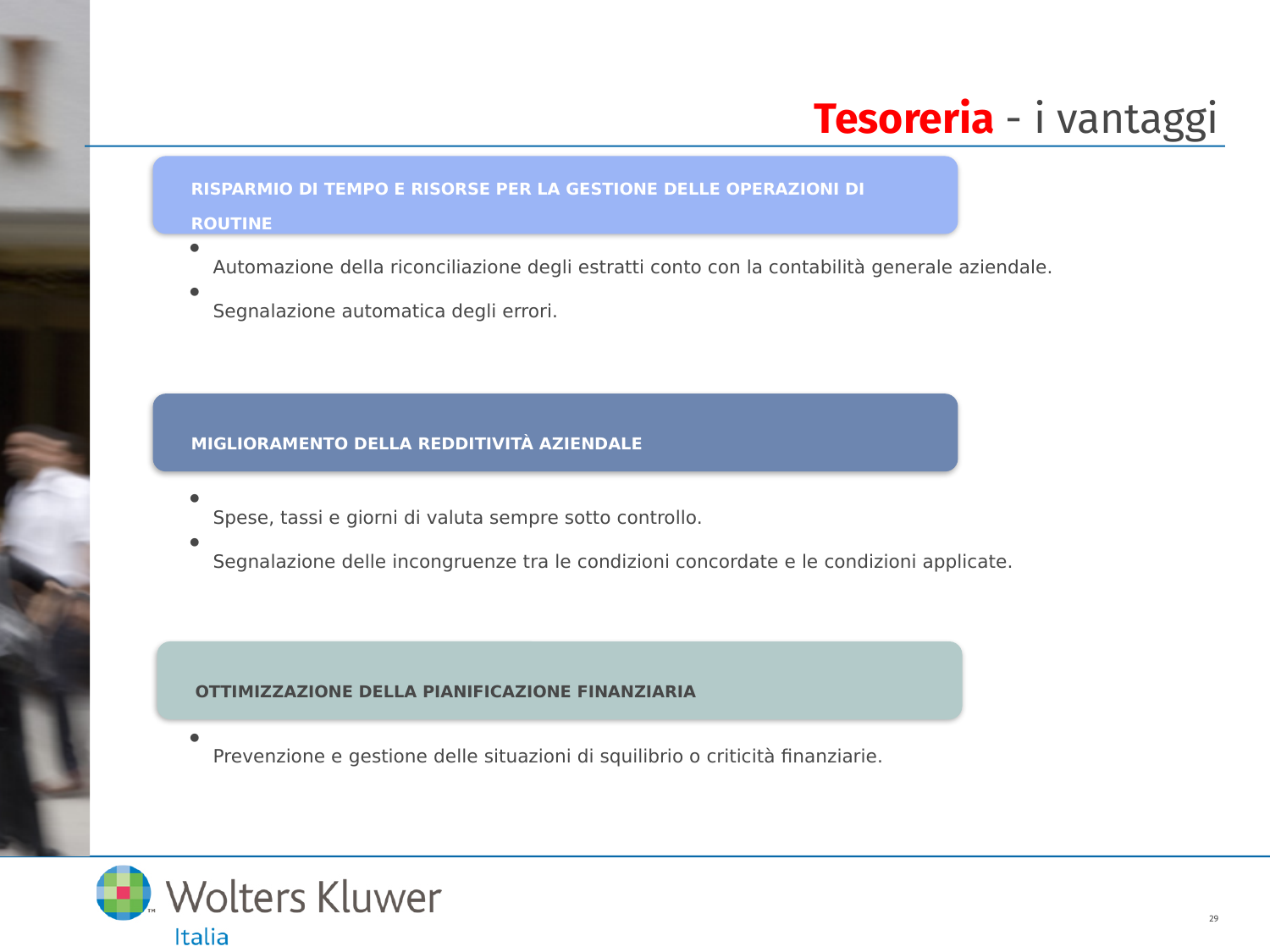

# Tesoreria - i vantaggi
Spese, tassi e giorni di valuta sempre sotto controllo.
Segnalazione delle incongruenze tra le condizioni concordate e le condizioni applicate.
MIGLIORAMENTO DELLA redditività AZIENDALE
Automazione della riconciliazione degli estratti conto con la contabilità generale aziendale.
Segnalazione automatica degli errori.
RISPARMIO DI TEMPO E RISORSE PER LA GESTIONE DELLE OPERAZIONI DI ROUTINE
Prevenzione e gestione delle situazioni di squilibrio o criticità finanziarie.
OTTIMIZZAZIONE DELLA PIANIFICAZIONE FINANZIARIA

29